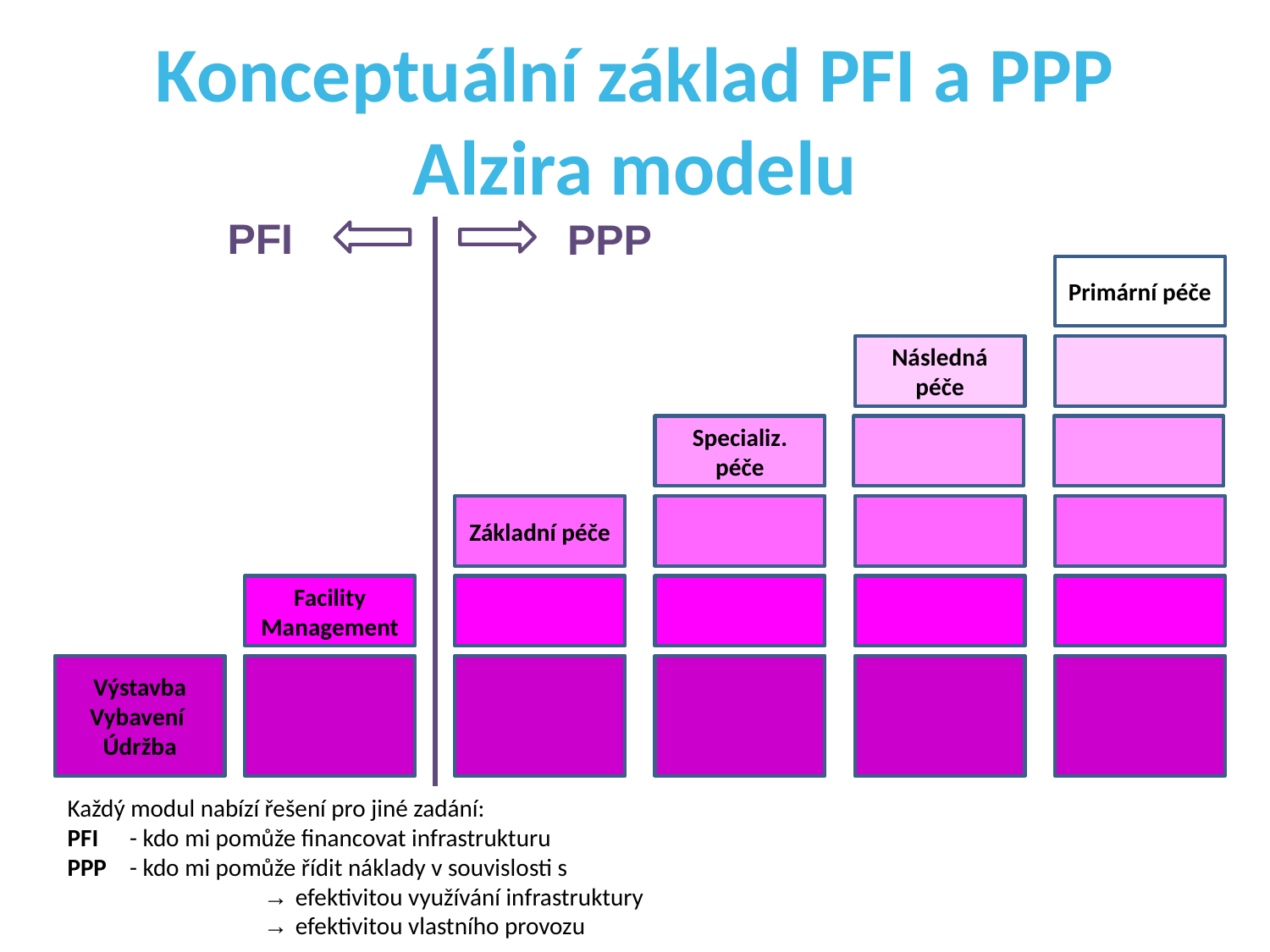

# Konceptuální základ PFI a PPP Alzira modelu
PFI
PPP

Primární péče
Následná péče

Specializ. péče

Základní péče

Facility Management

Výstavba Vybavení  Údržba

Každý modul nabízí řešení pro jiné zadání:
PFI    	- kdo mi pomůže financovat infrastrukturu
PPP	- kdo mi pomůže řídit náklady v souvislosti s
		 → efektivitou využívání infrastruktury
		 → efektivitou vlastního provozu